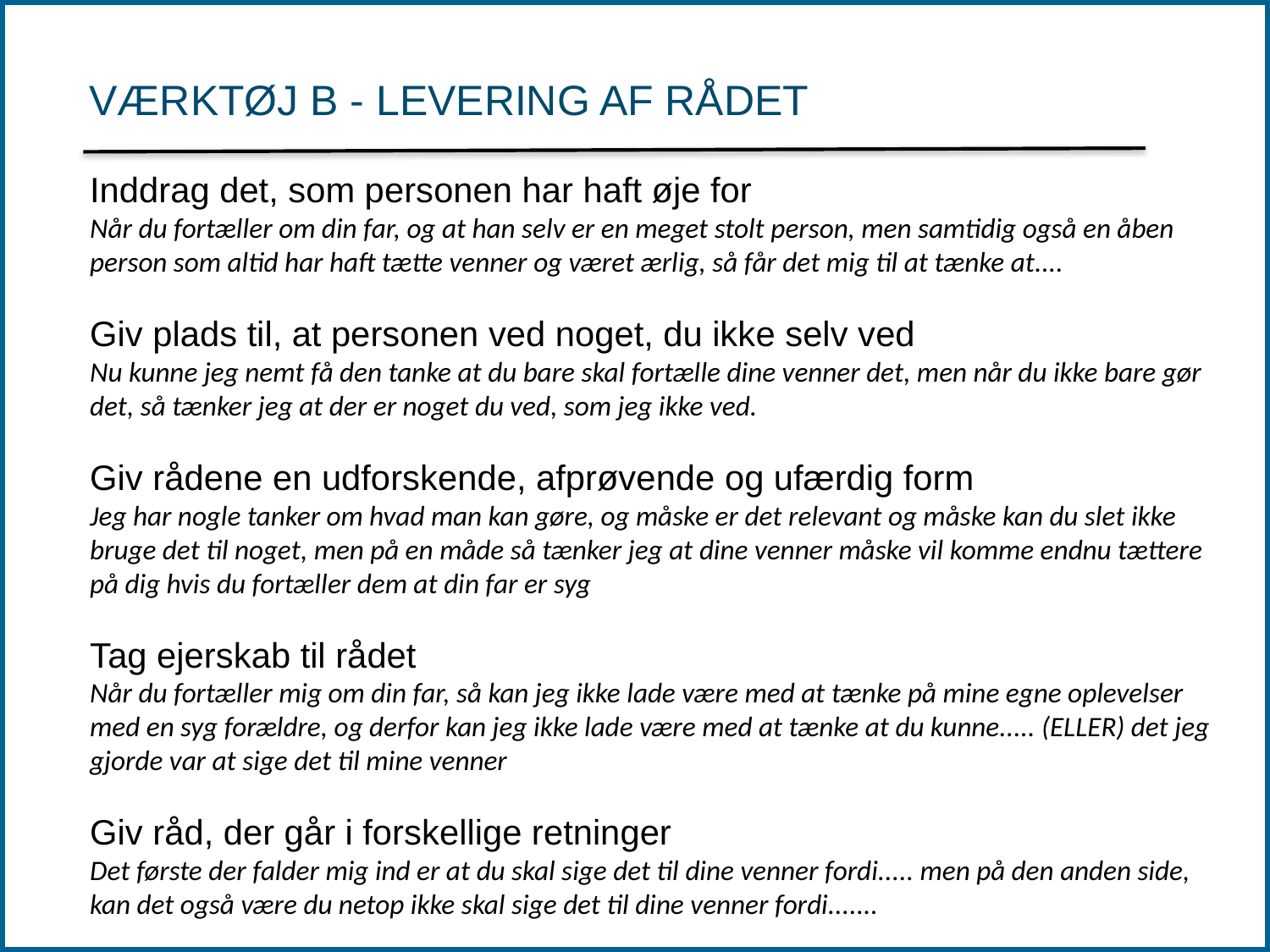

# Værktøj B - levering af rådet
Inddrag det, som personen har haft øje for
Når du fortæller om din far, og at han selv er en meget stolt person, men samtidig også en åben person som altid har haft tætte venner og været ærlig, så får det mig til at tænke at....

Giv plads til, at personen ved noget, du ikke selv ved
Nu kunne jeg nemt få den tanke at du bare skal fortælle dine venner det, men når du ikke bare gør det, så tænker jeg at der er noget du ved, som jeg ikke ved.

Giv rådene en udforskende, afprøvende og ufærdig form
Jeg har nogle tanker om hvad man kan gøre, og måske er det relevant og måske kan du slet ikke bruge det til noget, men på en måde så tænker jeg at dine venner måske vil komme endnu tættere på dig hvis du fortæller dem at din far er syg

Tag ejerskab til rådet
Når du fortæller mig om din far, så kan jeg ikke lade være med at tænke på mine egne oplevelser med en syg forældre, og derfor kan jeg ikke lade være med at tænke at du kunne..... (ELLER) det jeg gjorde var at sige det til mine venner

Giv råd, der går i forskellige retninger
Det første der falder mig ind er at du skal sige det til dine venner fordi..... men på den anden side, kan det også være du netop ikke skal sige det til dine venner fordi.......